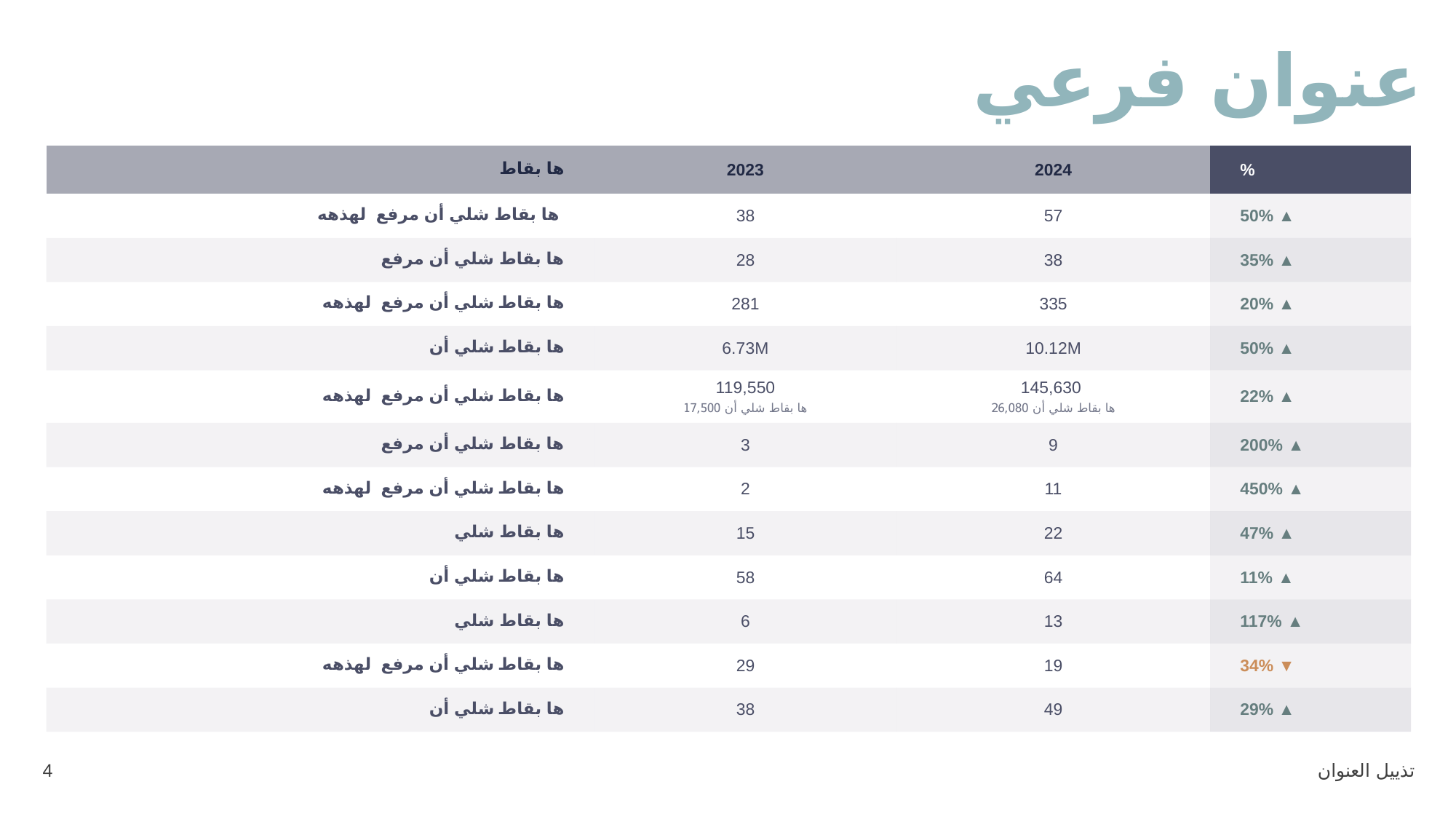

# عنوان فرعي
| ها بقاط | 2023 | 2024 | % |
| --- | --- | --- | --- |
| ها بقاط شلي أن مرفع لهذهه | 38 | 57 | 50% ▲ |
| ها بقاط شلي أن مرفع | 28 | 38 | 35% ▲ |
| ها بقاط شلي أن مرفع لهذهه | 281 | 335 | 20% ▲ |
| ها بقاط شلي أن | 6.73M | 10.12M | 50% ▲ |
| ها بقاط شلي أن مرفع لهذهه | 119,550 17,500 ها بقاط شلي أن | 145,630 26,080 ها بقاط شلي أن | 22% ▲ |
| ها بقاط شلي أن مرفع | 3 | 9 | 200% ▲ |
| ها بقاط شلي أن مرفع لهذهه | 2 | 11 | 450% ▲ |
| ها بقاط شلي | 15 | 22 | 47% ▲ |
| ها بقاط شلي أن | 58 | 64 | 11% ▲ |
| ها بقاط شلي | 6 | 13 | 117% ▲ |
| ها بقاط شلي أن مرفع لهذهه | 29 | 19 | 34% ▼ |
| ها بقاط شلي أن | 38 | 49 | 29% ▲ |
تذييل العنوان
4